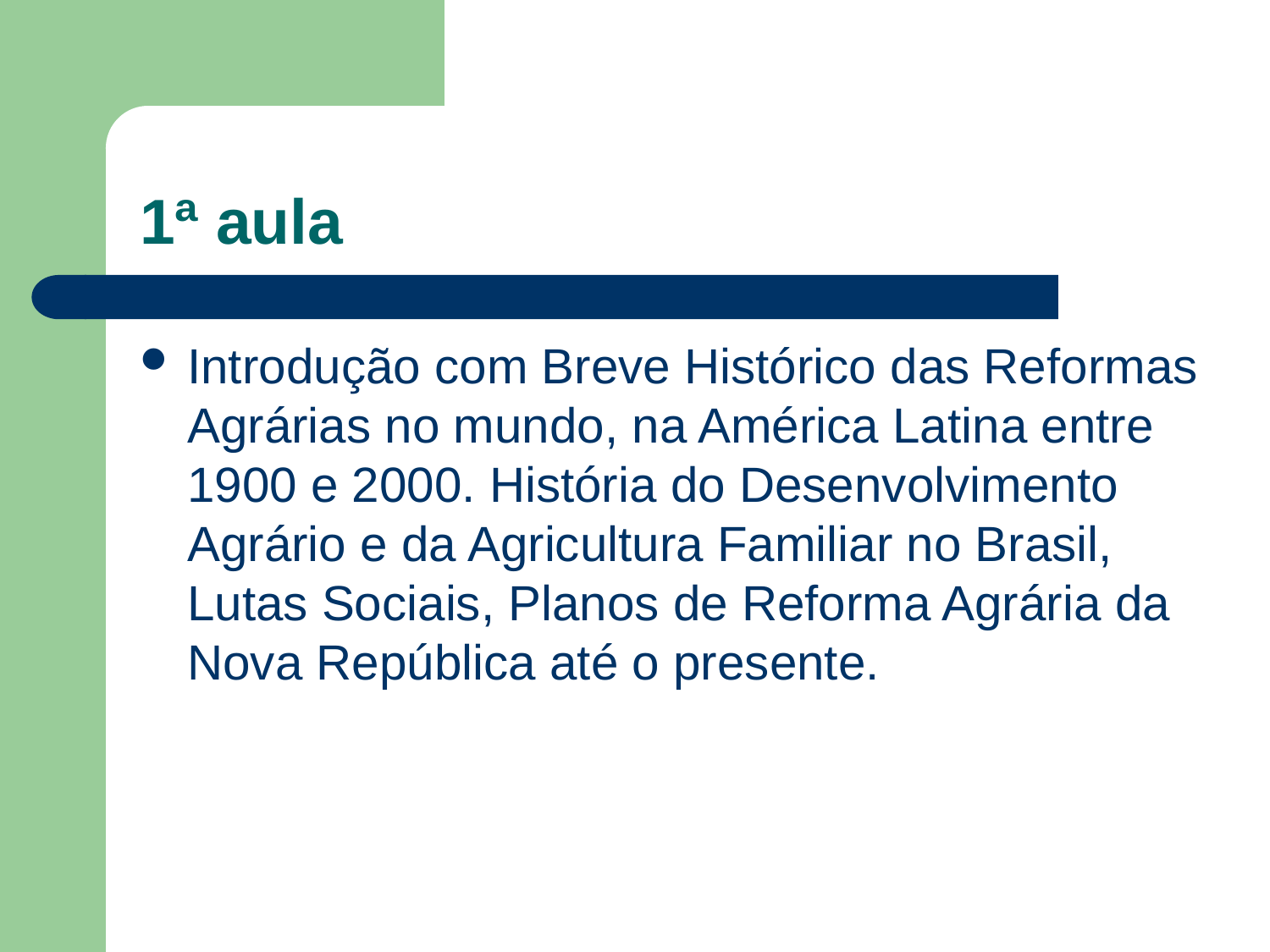

# 1ª aula
Introdução com Breve Histórico das Reformas Agrárias no mundo, na América Latina entre 1900 e 2000. História do Desenvolvimento Agrário e da Agricultura Familiar no Brasil, Lutas Sociais, Planos de Reforma Agrária da Nova República até o presente.